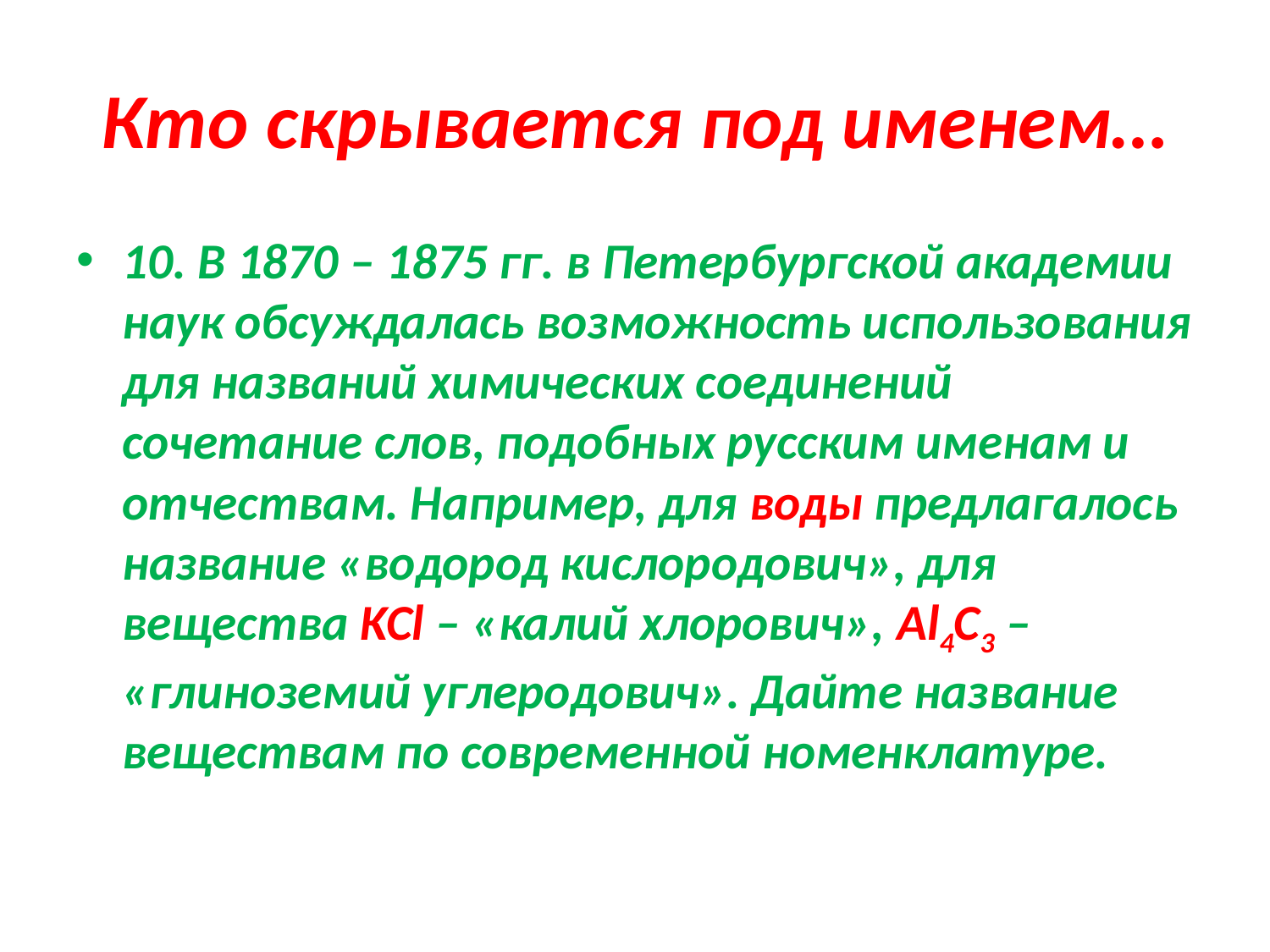

# Кто скрывается под именем…
10. В 1870 – 1875 гг. в Петербургской академии наук обсуждалась возможность использования для названий химических соединений сочетание слов, подобных русским именам и отчествам. Например, для воды предлагалось название «водород кислородович», для вещества KCl – «калий хлорович», Al4C3 – «глиноземий углеродович». Дайте название веществам по современной номенклатуре.